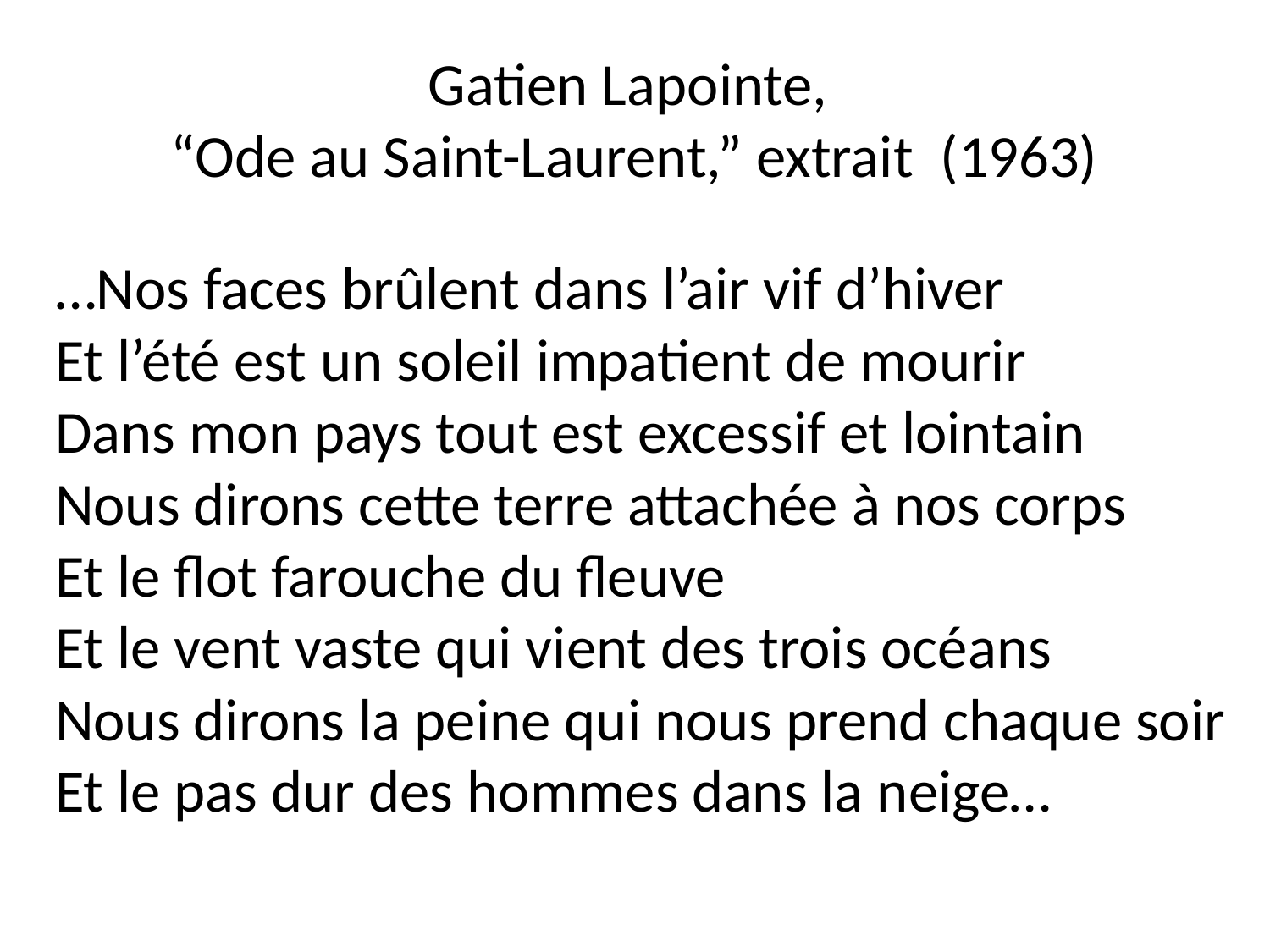

# Gatien Lapointe, “Ode au Saint-Laurent,” extrait  (1963)
…Nos faces brûlent dans l’air vif d’hiver
Et l’été est un soleil impatient de mourir
Dans mon pays tout est excessif et lointain
Nous dirons cette terre attachée à nos corps
Et le flot farouche du fleuve
Et le vent vaste qui vient des trois océans
Nous dirons la peine qui nous prend chaque soir
Et le pas dur des hommes dans la neige…